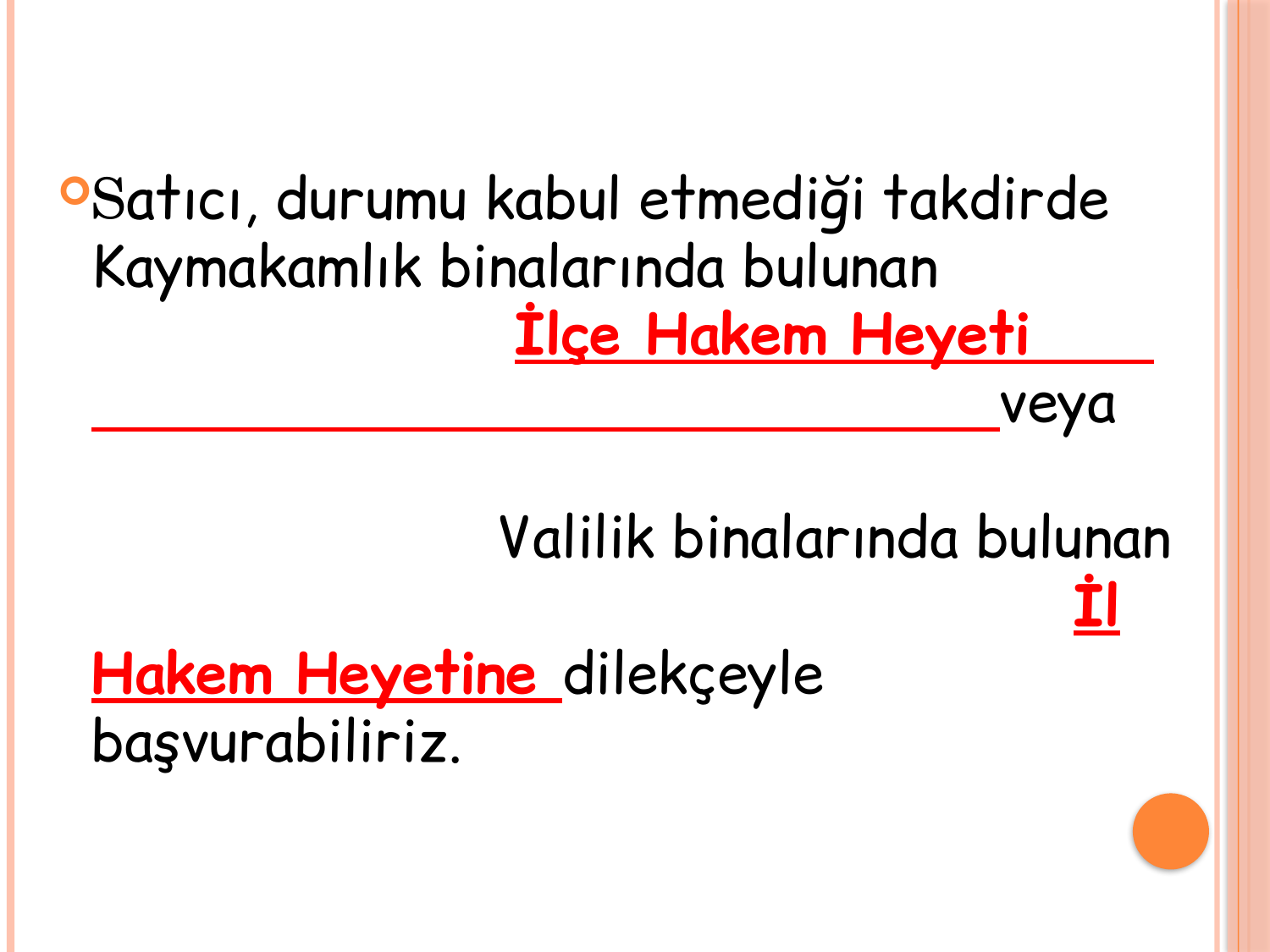

Satıcı, durumu kabul etmediği takdirde Kaymakamlık binalarında bulunan                                       İlçe Hakem Heyeti                                           veya                                                                                             Valilik binalarında bulunan                                                           İl Hakem Heyetine dilekçeyle başvurabiliriz.